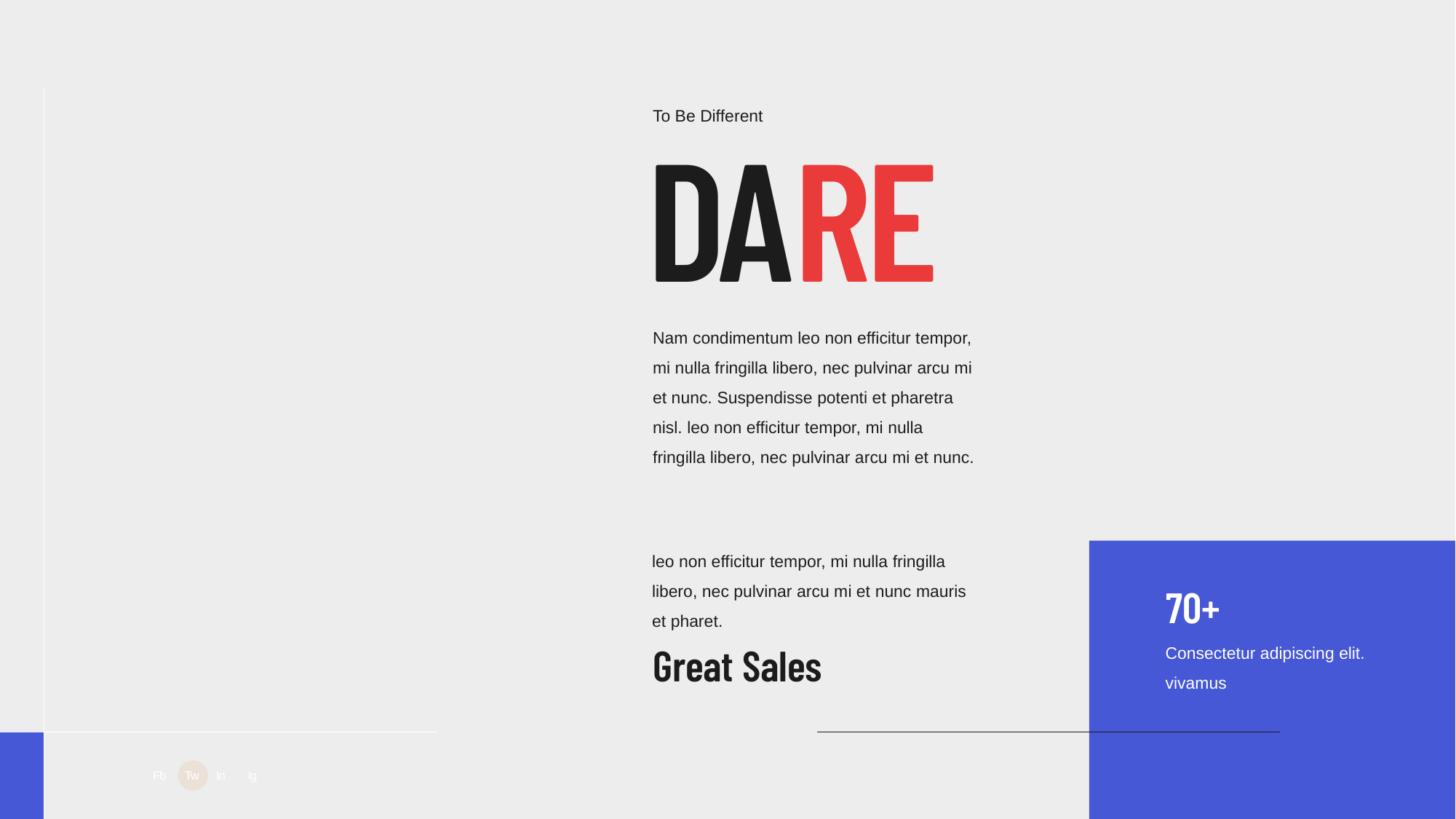

To Be Different
DARE
Nam condimentum leo non efficitur tempor, mi nulla fringilla libero, nec pulvinar arcu mi et nunc. Suspendisse potenti et pharetra nisl. leo non efficitur tempor, mi nulla fringilla libero, nec pulvinar arcu mi et nunc.
leo non efficitur tempor, mi nulla fringilla libero, nec pulvinar arcu mi et nunc mauris et pharet.
70+
Consectetur adipiscing elit. vivamus
Great Sales

Fb
Tw
In
Ig